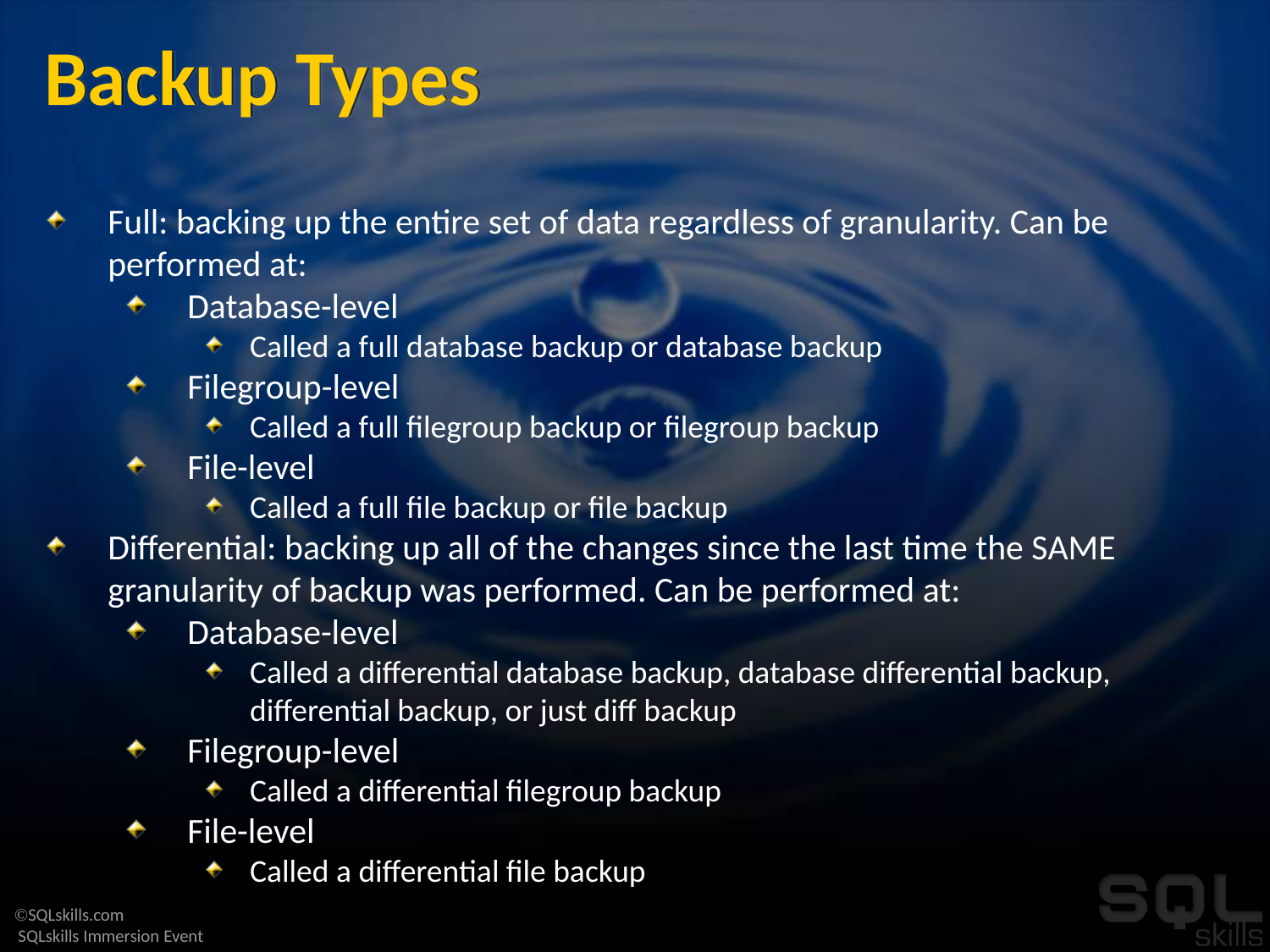

# Backup Types
Full: backing up the entire set of data regardless of granularity. Can be performed at:
Database-level
Called a full database backup or database backup
Filegroup-level
Called a full filegroup backup or filegroup backup
File-level
Called a full file backup or file backup
Differential: backing up all of the changes since the last time the SAME granularity of backup was performed. Can be performed at:
Database-level
Called a differential database backup, database differential backup, differential backup, or just diff backup
Filegroup-level
Called a differential filegroup backup
File-level
Called a differential file backup